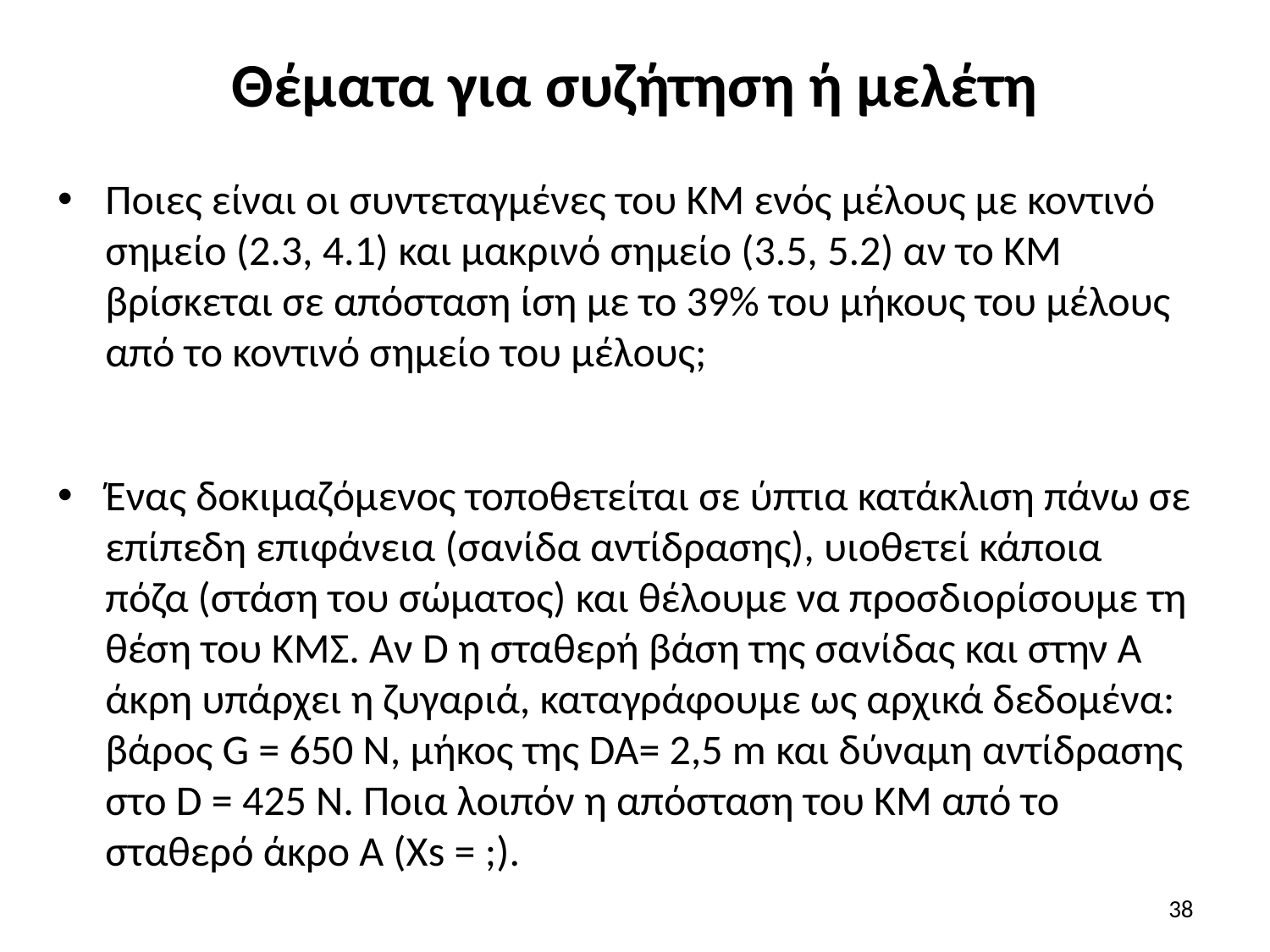

# Θέματα για συζήτηση ή μελέτη
Ποιες είναι οι συντεταγμένες του ΚΜ ενός μέλους με κοντινό σημείο (2.3, 4.1) και μακρινό σημείο (3.5, 5.2) αν το ΚΜ βρίσκεται σε απόσταση ίση με το 39% του μήκους του μέλους από το κοντινό σημείο του μέλους;

Ένας δοκιμαζόμενος τοποθετείται σε ύπτια κατάκλιση πάνω σε επίπεδη επιφάνεια (σανίδα αντίδρασης), υιοθετεί κάποια πόζα (στάση του σώματος) και θέλουμε να προσδιορίσουμε τη θέση του ΚΜΣ. Αν D η σταθερή βάση της σανίδας και στην Α άκρη υπάρχει η ζυγαριά, καταγράφουμε ως αρχικά δεδομένα: βάρος G = 650 Ν, μήκος της DA= 2,5 m και δύναμη αντίδρασης στο D = 425 N. Ποια λοιπόν η απόσταση του ΚΜ από το σταθερό άκρο Α (Χs = ;).

38